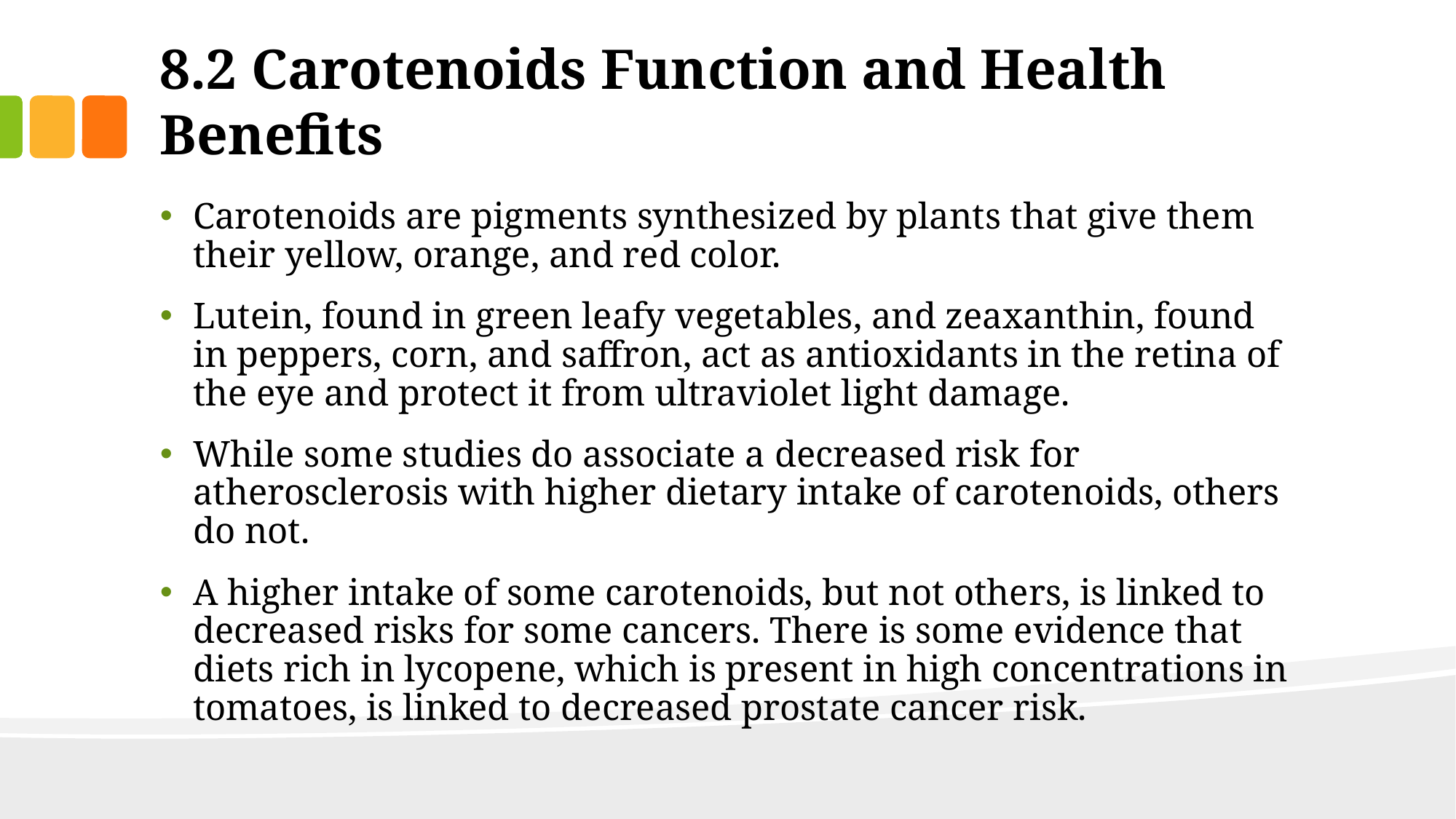

# 8.2 Carotenoids Function and Health Benefits
Carotenoids are pigments synthesized by plants that give them their yellow, orange, and red color.
Lutein, found in green leafy vegetables, and zeaxanthin, found in peppers, corn, and saffron, act as antioxidants in the retina of the eye and protect it from ultraviolet light damage.
While some studies do associate a decreased risk for atherosclerosis with higher dietary intake of carotenoids, others do not.
A higher intake of some carotenoids, but not others, is linked to decreased risks for some cancers. There is some evidence that diets rich in lycopene, which is present in high concentrations in tomatoes, is linked to decreased prostate cancer risk.